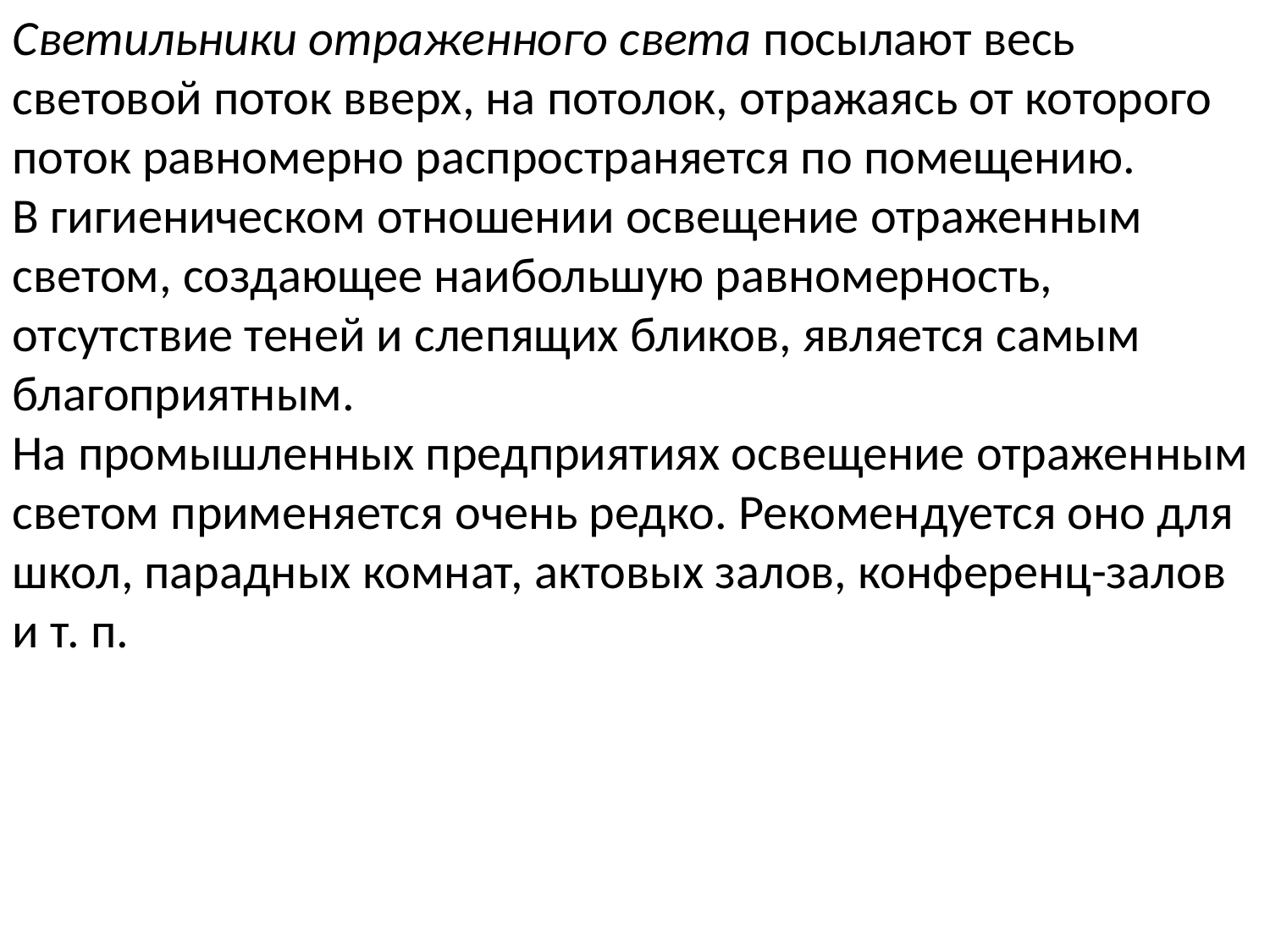

Светильники отраженного света посылают весь световой поток вверх, на потолок, отражаясь от которого поток равномерно распространяется по помещению.
В гигиеническом отношении освещение отраженным светом, создающее наибольшую равномерность, отсутствие теней и слепящих бликов, является самым благоприятным.
На промышленных предприятиях освещение отраженным светом применяется очень редко. Рекомендуется оно для школ, парадных комнат, актовых залов, конференц-залов и т. п.